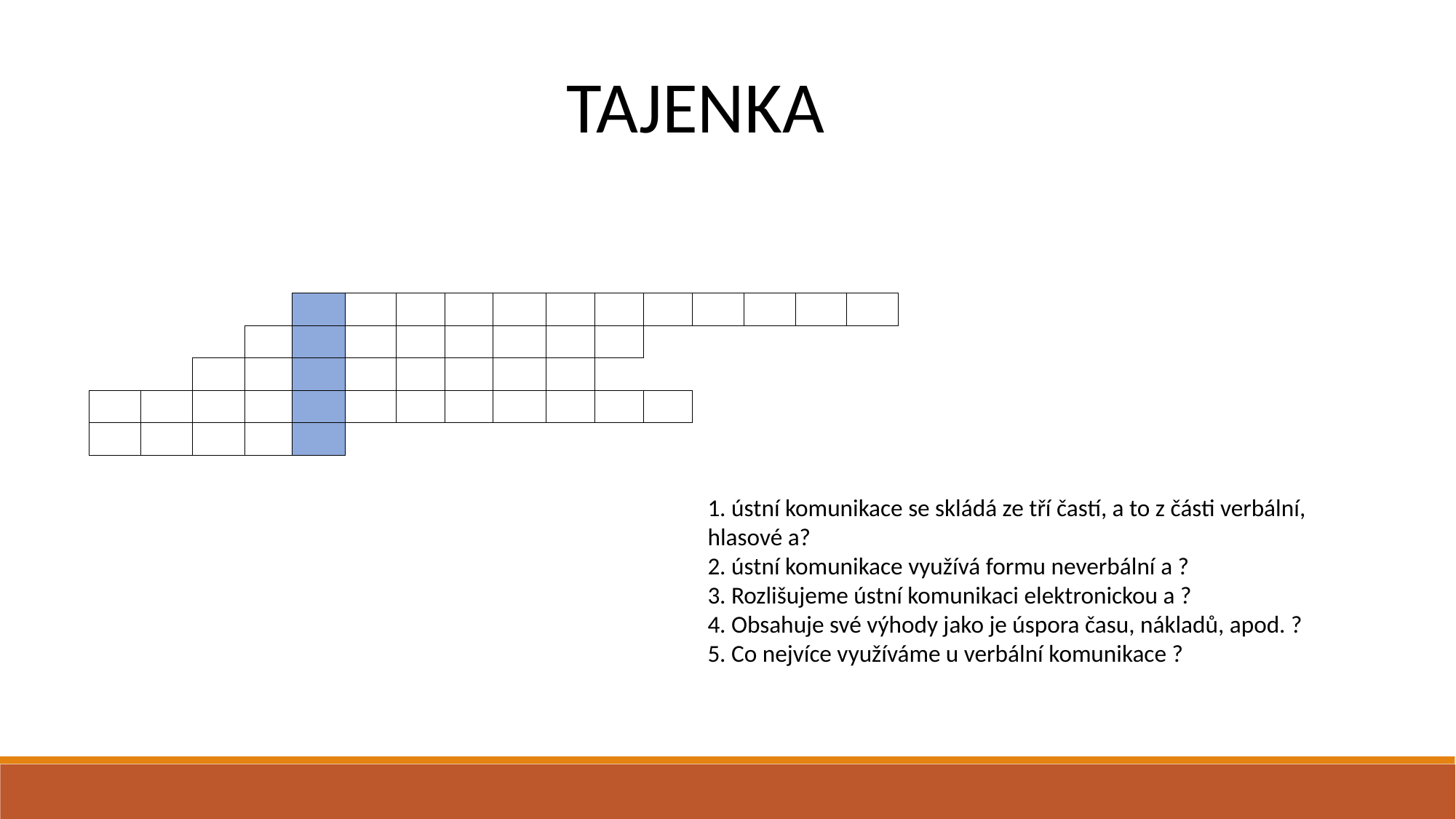

TAJENKA
|  |  |  |  |  |  |  |  |  |  |  |  |  |  |  |  |
| --- | --- | --- | --- | --- | --- | --- | --- | --- | --- | --- | --- | --- | --- | --- | --- |
|  |  |  |  |  |  |  |  |  |  |  |  |  |  |  |  |
|  |  |  |  |  |  |  |  |  |  |  |  |  |  |  |  |
|  |  |  |  |  |  |  |  |  |  |  |  |  |  |  |  |
|  |  |  |  |  |  |  |  |  |  |  |  |  |  |  |  |
|  |  |  |  |  |  |  |  |  |  |  |  |  |  |  |  |
1. ústní komunikace se skládá ze tří častí, a to z části verbální, hlasové a?
2. ústní komunikace využívá formu neverbální a ?
3. Rozlišujeme ústní komunikaci elektronickou a ?
4. Obsahuje své výhody jako je úspora času, nákladů, apod. ?
5. Co nejvíce využíváme u verbální komunikace ?